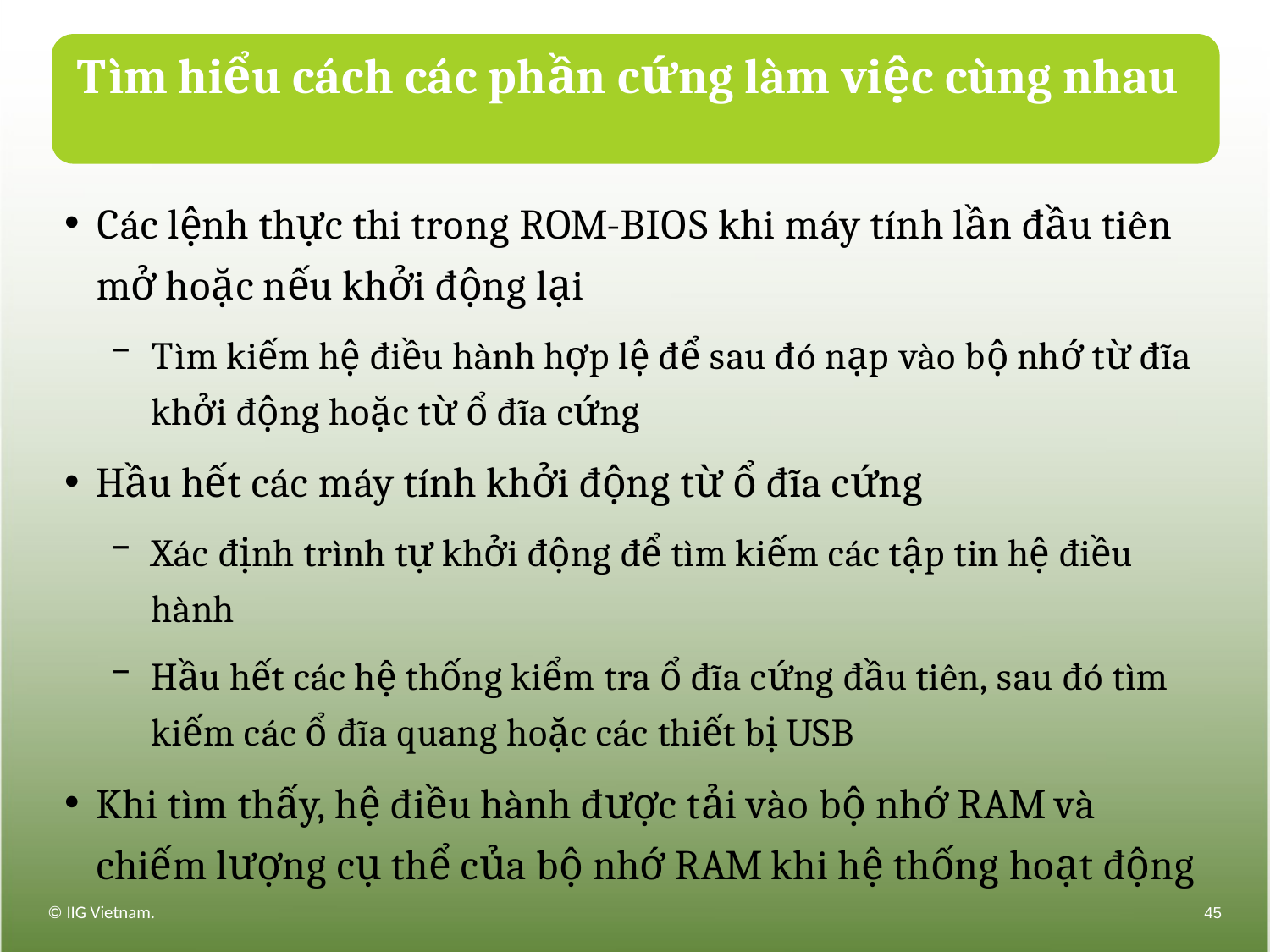

# Tìm hiểu cách các phần cứng làm việc cùng nhau
Các lệnh thực thi trong ROM-BIOS khi máy tính lần đầu tiên mở hoặc nếu khởi động lại
Tìm kiếm hệ điều hành hợp lệ để sau đó nạp vào bộ nhớ từ đĩa khởi động hoặc từ ổ đĩa cứng
Hầu hết các máy tính khởi động từ ổ đĩa cứng
Xác định trình tự khởi động để tìm kiếm các tập tin hệ điều hành
Hầu hết các hệ thống kiểm tra ổ đĩa cứng đầu tiên, sau đó tìm kiếm các ổ đĩa quang hoặc các thiết bị USB
Khi tìm thấy, hệ điều hành được tải vào bộ nhớ RAM và chiếm lượng cụ thể của bộ nhớ RAM khi hệ thống hoạt động
© IIG Vietnam.
45